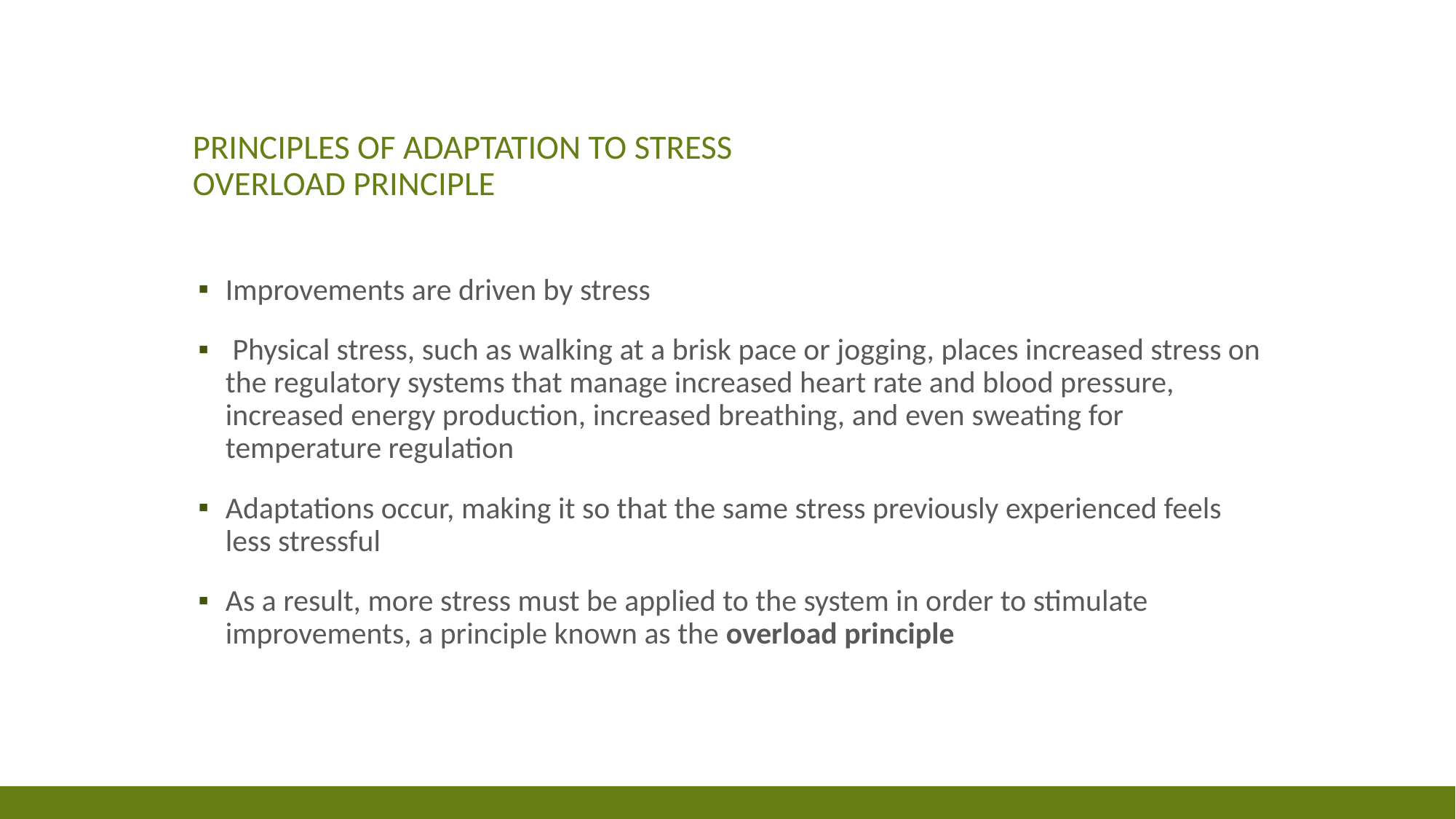

# Principles of Adaptation to Stress Overload Principle

Improvements are driven by stress
 Physical stress, such as walking at a brisk pace or jogging, places increased stress on the regulatory systems that manage increased heart rate and blood pressure, increased energy production, increased breathing, and even sweating for temperature regulation
Adaptations occur, making it so that the same stress previously experienced feels less stressful
As a result, more stress must be applied to the system in order to stimulate improvements, a principle known as the overload principle